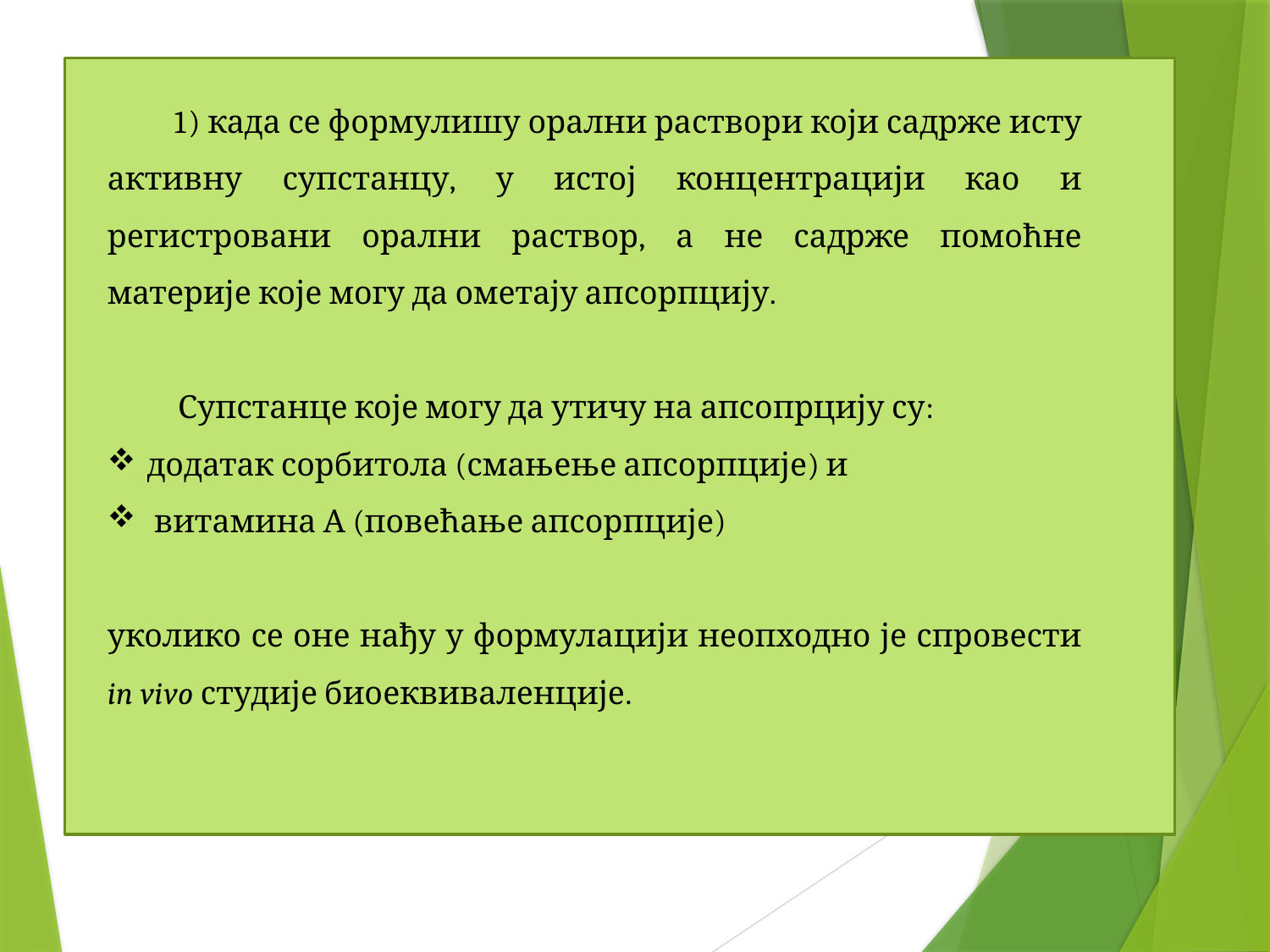

1) када се формулишу орални раствори који садрже исту активну супстанцу, у истој концентрацији као и регистровани орални раствор, а не садрже помоћне материје које могу да ометају апсорпцију.

 Супстанце које могу да утичу на апсопрцију су:
додатак сорбитола (смањење апсорпције) и
 витамина А (повећање апсорпције)

уколико се оне нађу у формулацији неопходно је спровести in vivo студије биоеквиваленције.